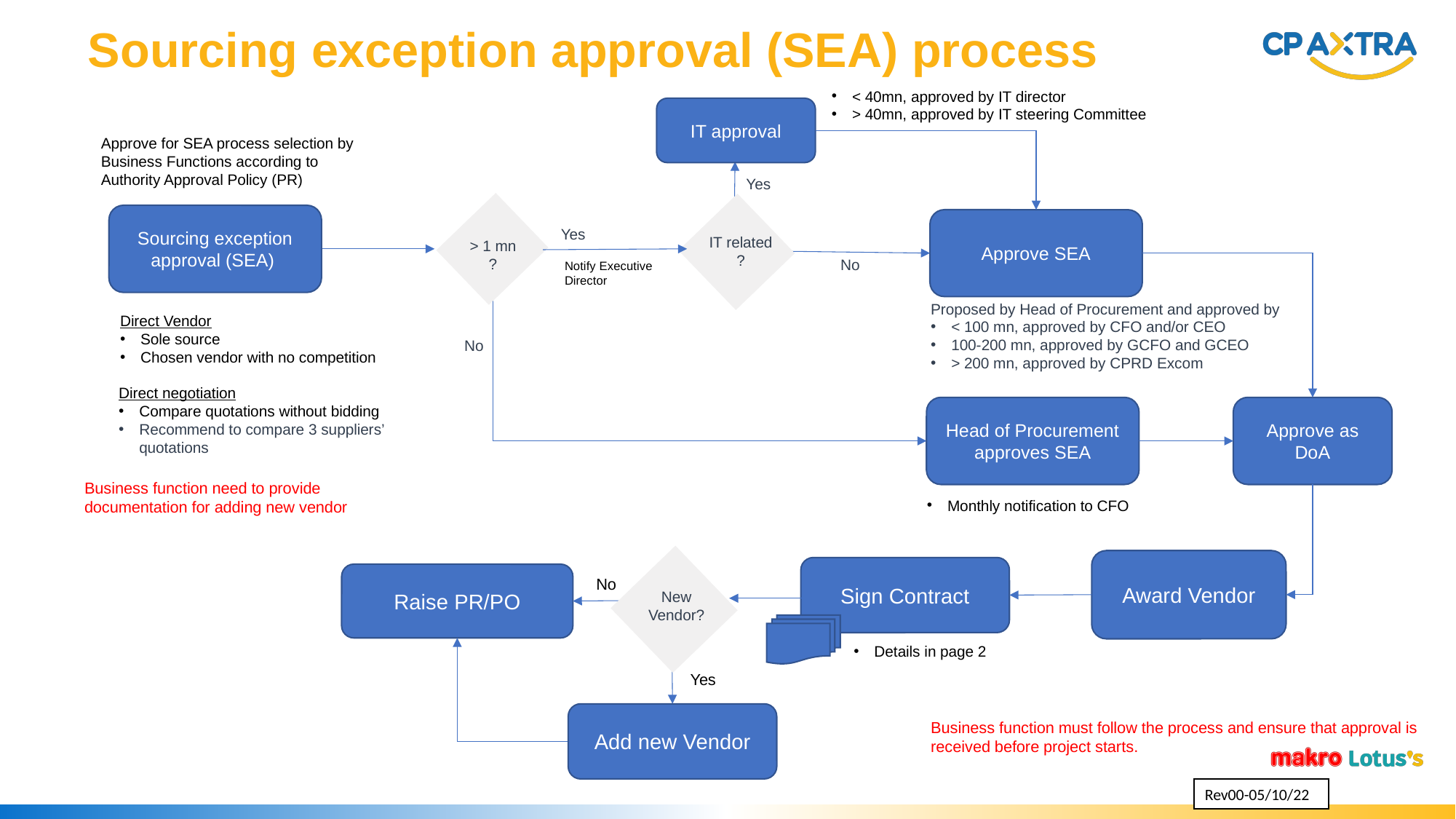

Sourcing exception approval (SEA) process
< 40mn, approved by IT director
> 40mn, approved by IT steering Committee
IT approval
Approve for SEA process selection by Business Functions according to Authority Approval Policy (PR)
Yes
Sourcing exception approval (SEA)
Approve SEA

IT related
?

> 1 mn
?
Yes
No
Notify Executive Director
Proposed by Head of Procurement and approved by
< 100 mn, approved by CFO and/or CEO
100-200 mn, approved by GCFO and GCEO
> 200 mn, approved by CPRD Excom
Direct Vendor
Sole source
Chosen vendor with no competition
No
Direct negotiation
Compare quotations without bidding
Recommend to compare 3 suppliers’ quotations
Head of Procurement approves SEA
Approve as DoA
Business function need to provide documentation for adding new vendor
Monthly notification to CFO
Award Vendor
Sign Contract
Raise PR/PO

New Vendor?
No

Details in page 2
Yes
Add new Vendor
Business function must follow the process and ensure that approval is received before project starts.
Rev00-05/10/22